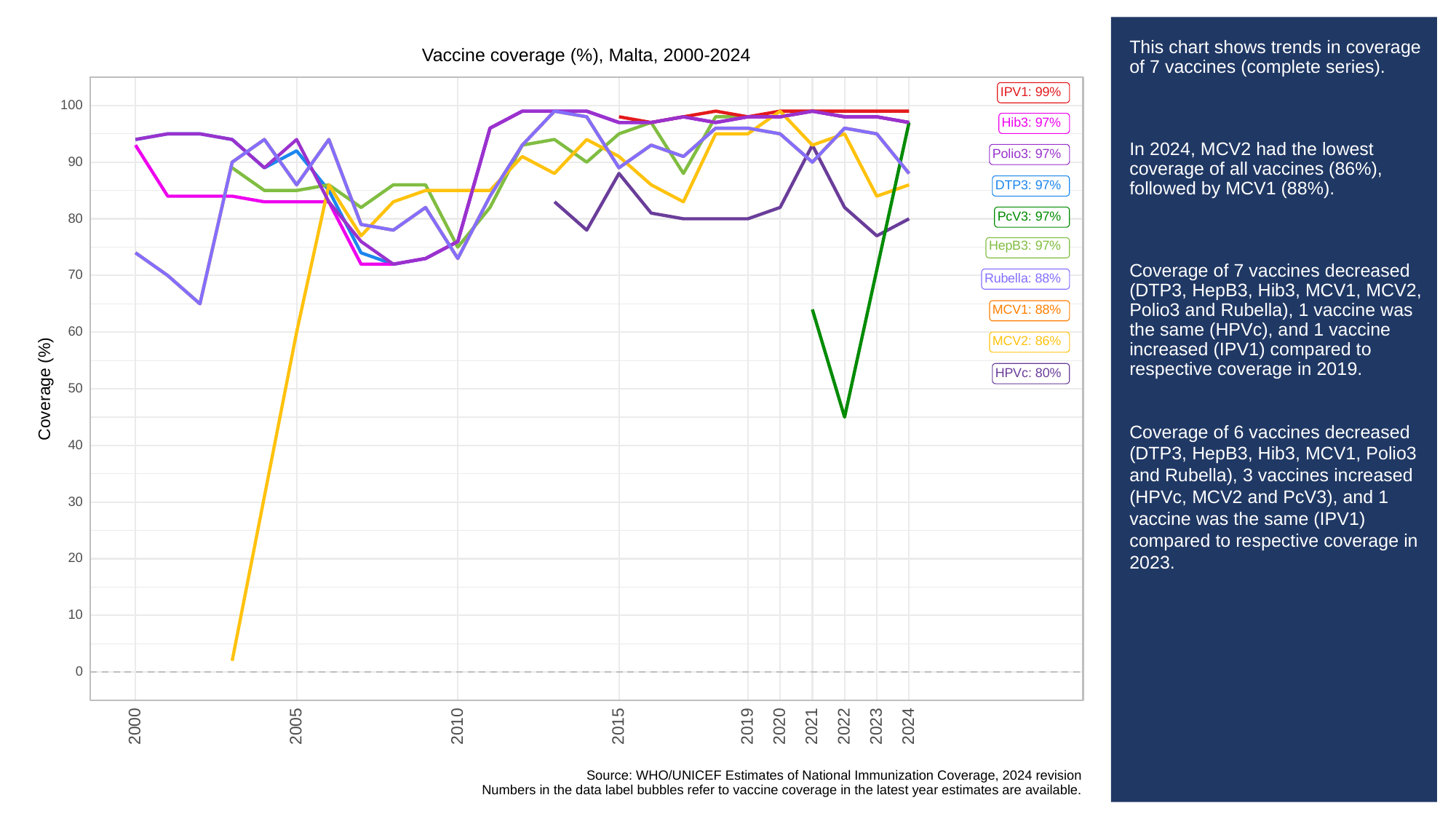

# This chart shows trends in coverage of 7 vaccines (complete series).

In 2024, MCV2 had the lowest coverage of all vaccines (86%), followed by MCV1 (88%).

Coverage of 7 vaccines decreased (DTP3, HepB3, Hib3, MCV1, MCV2, Polio3 and Rubella), 1 vaccine was the same (HPVc), and 1 vaccine increased (IPV1) compared to respective coverage in 2019.

Coverage of 6 vaccines decreased (DTP3, HepB3, Hib3, MCV1, Polio3 and Rubella), 3 vaccines increased (HPVc, MCV2 and PcV3), and 1 vaccine was the same (IPV1) compared to respective coverage in 2023.

Vaccine coverage (%), Malta, 2000-2024

IPV1: 99%

100

Hib3: 97%

Polio3: 97%
90

DTP3: 97%

PcV3: 97%
80

HepB3: 97%

70
Rubella: 88%

MCV1: 88%
60

MCV2: 86%

HPVc: 80%
Coverage (%)
50

40

30

20

10

0

2023
2000
2005
2010
2015
2019
2020
2021
2022
2024
Source: WHO/UNICEF Estimates of National Immunization Coverage, 2024 revision
Numbers in the data label bubbles refer to vaccine coverage in the latest year estimates are available.